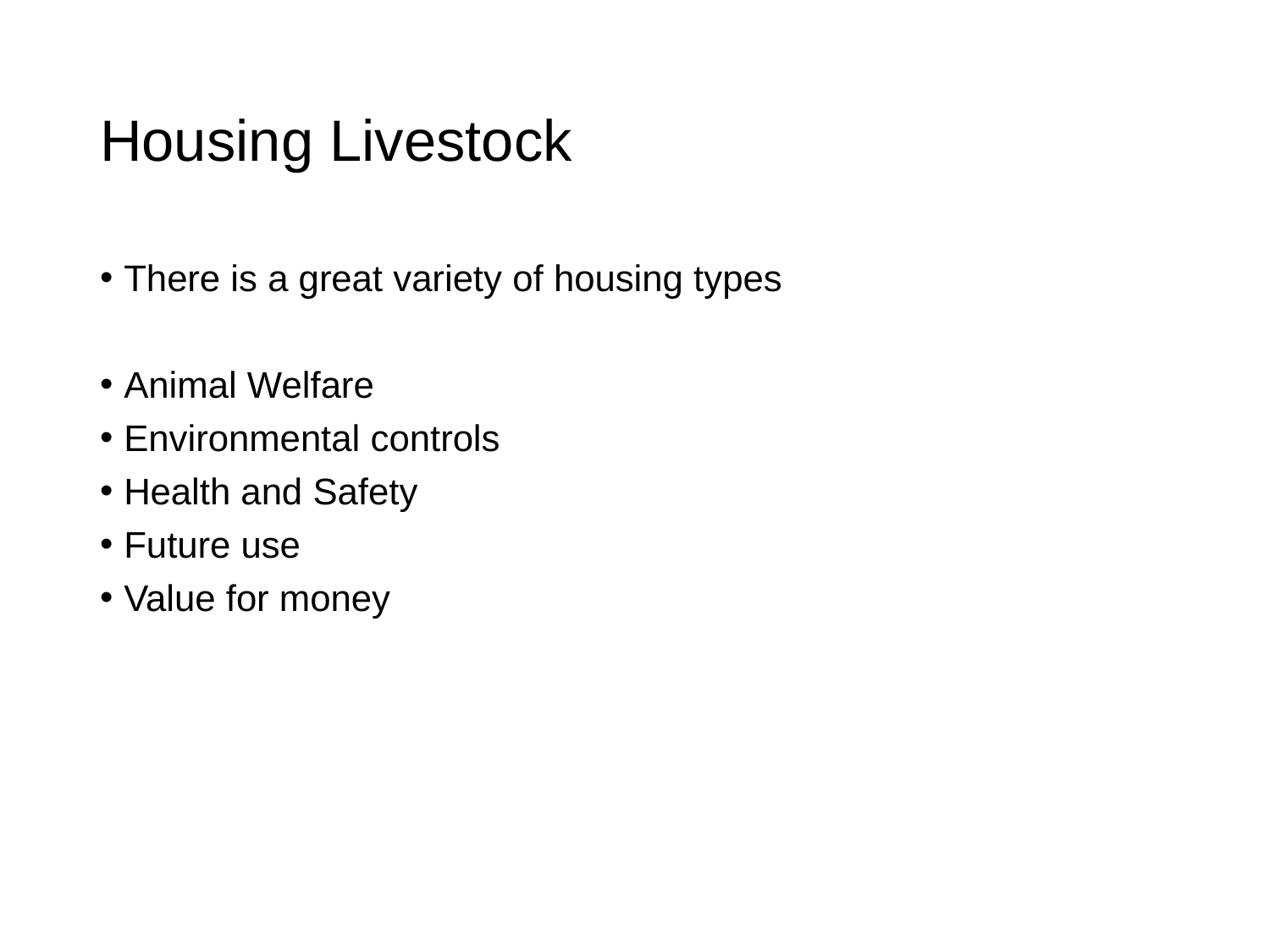

# Housing Livestock
There is a great variety of housing types

Animal Welfare
Environmental controls
Health and Safety
Future use
Value for money